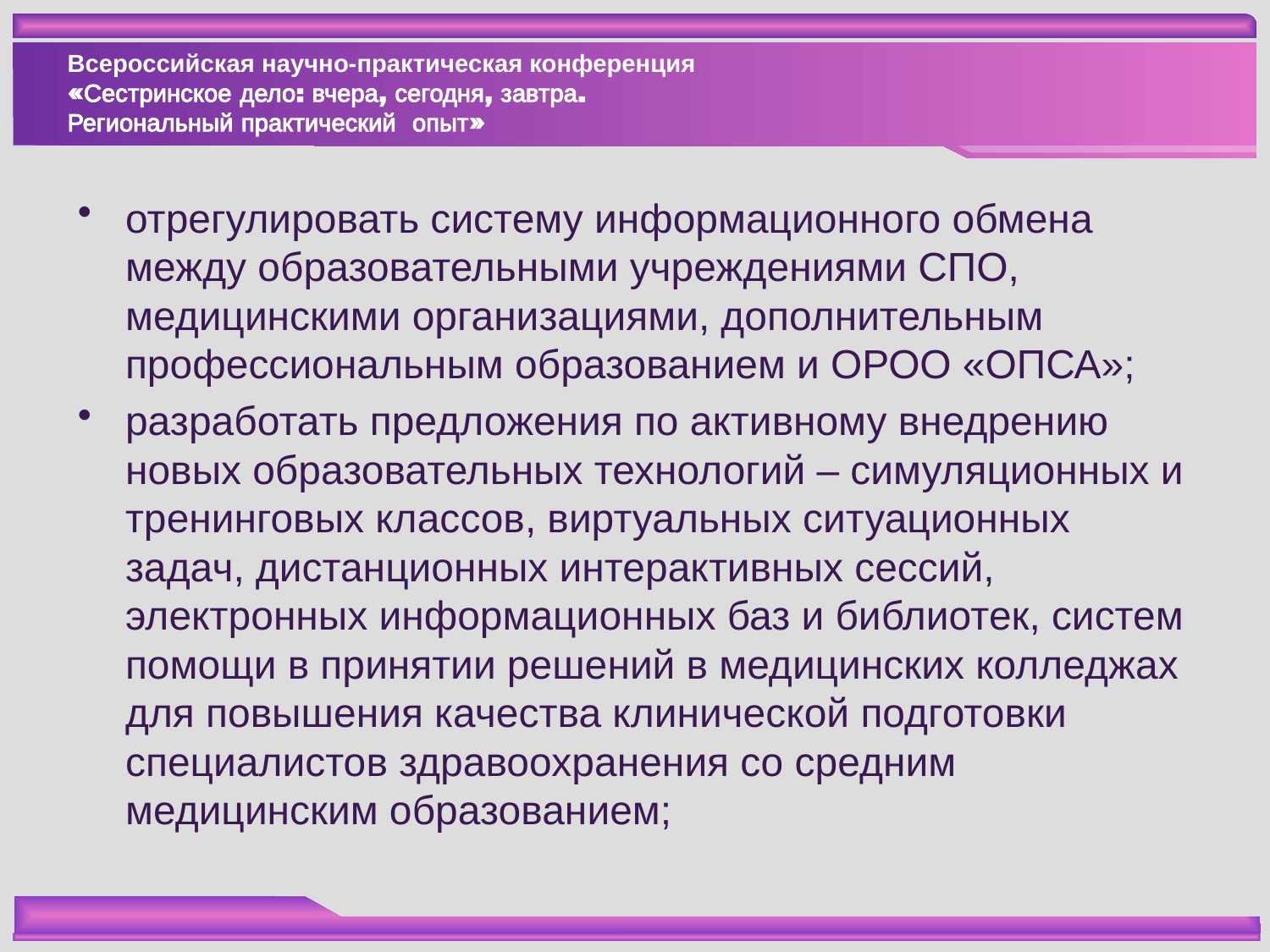

отрегулировать систему информационного обмена между образовательными учреждениями СПО, медицинскими организациями, дополнительным профессиональным образованием и ОРОО «ОПСА»;
разработать предложения по активному внедрению новых образовательных технологий – симуляционных и тренинговых классов, виртуальных ситуационных задач, дистанционных интерактивных сессий, электронных информационных баз и библиотек, систем помощи в принятии решений в медицинских колледжах для повышения качества клинической подготовки специалистов здравоохранения со средним медицинским образованием;